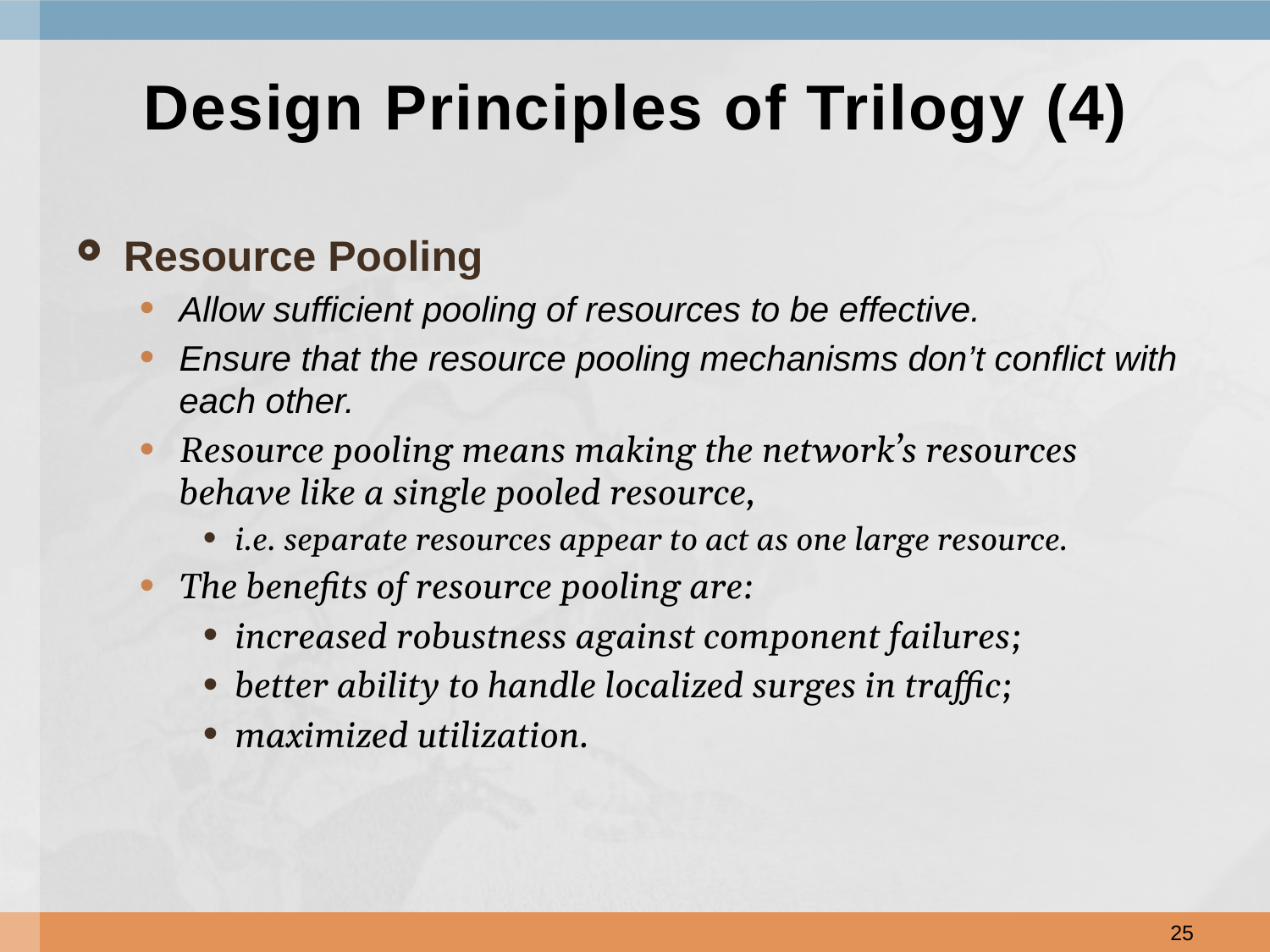

# Design Principles of Trilogy (4)
Resource Pooling
Allow sufficient pooling of resources to be effective.
Ensure that the resource pooling mechanisms don’t conflict with each other.
Resource pooling means making the network’s resources behave like a single pooled resource,
i.e. separate resources appear to act as one large resource.
The benefits of resource pooling are:
increased robustness against component failures;
better ability to handle localized surges in traffic;
maximized utilization.
25